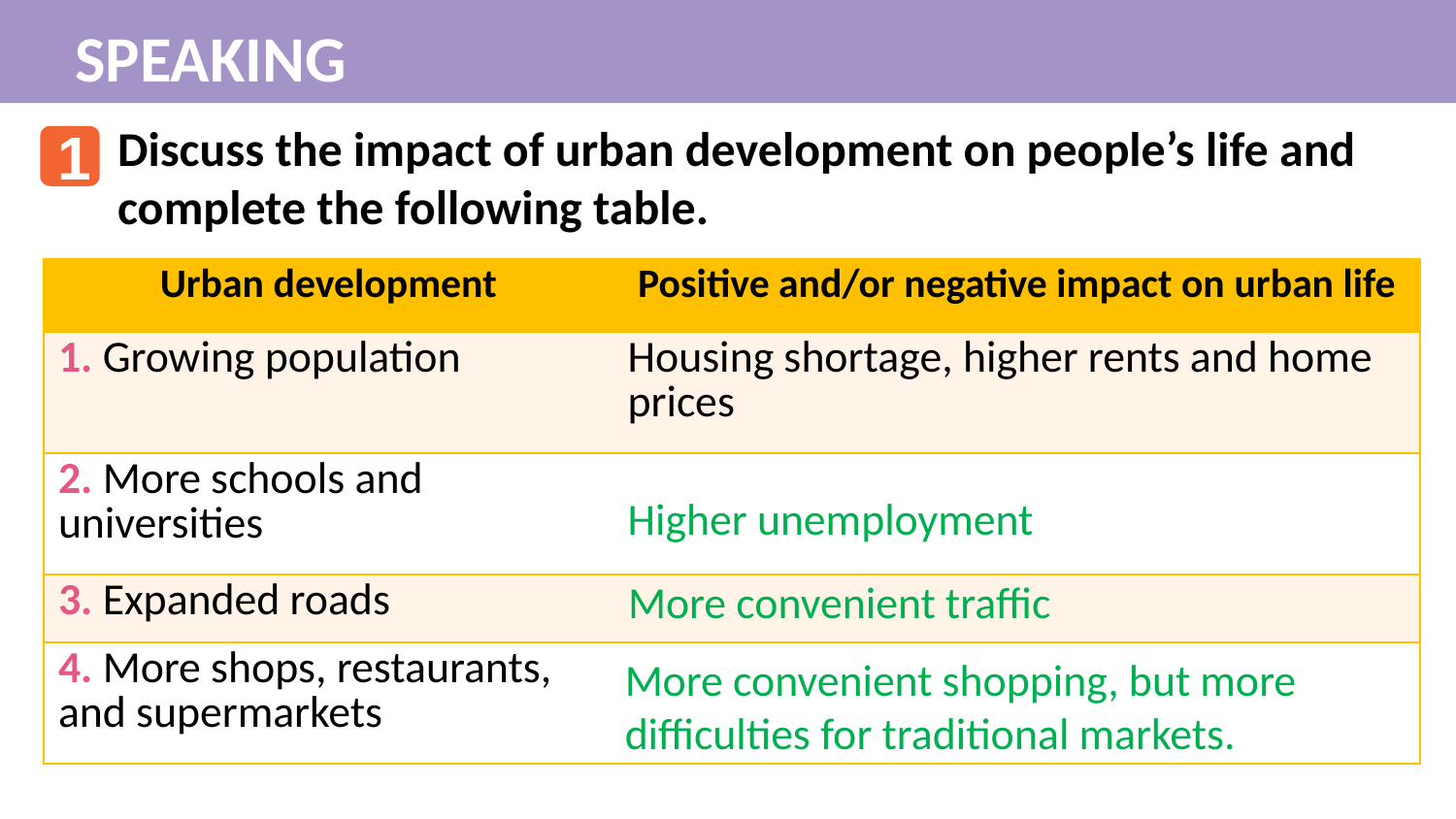

SPEAKING
Discuss the impact of urban development on people’s life and complete the following table.
1

| Urban development | Positive and/or negative impact on urban life |
| --- | --- |
| 1. Growing population | Housing shortage, higher rents and home prices |
| 2. More schools and universities |  |
| 3. Expanded roads |  |
| 4. More shops, restaurants, and supermarkets |  |
Higher unemployment
More convenient traffic
More convenient shopping, but more difficulties for traditional markets.